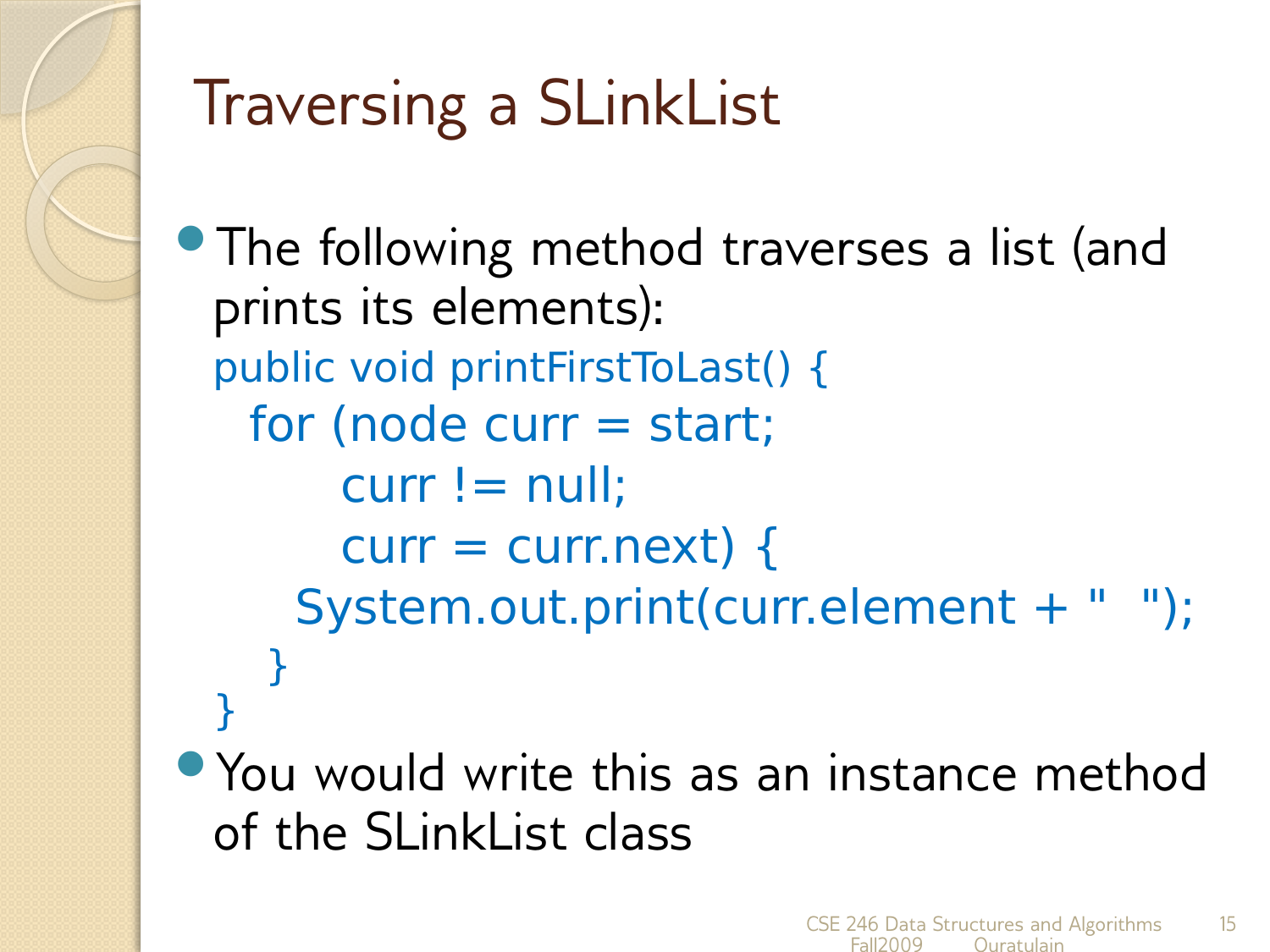

# Traversing a SLinkList
The following method traverses a list (and prints its elements):
public void printFirstToLast() {
for (node curr = start;
      curr != null;
      curr = curr.next) {
   System.out.print(curr.element + "  ");
    }
}
You would write this as an instance method of the SLinkList class
CSE 246 Data Structures and Algorithms          Fall2009        Quratulain
15